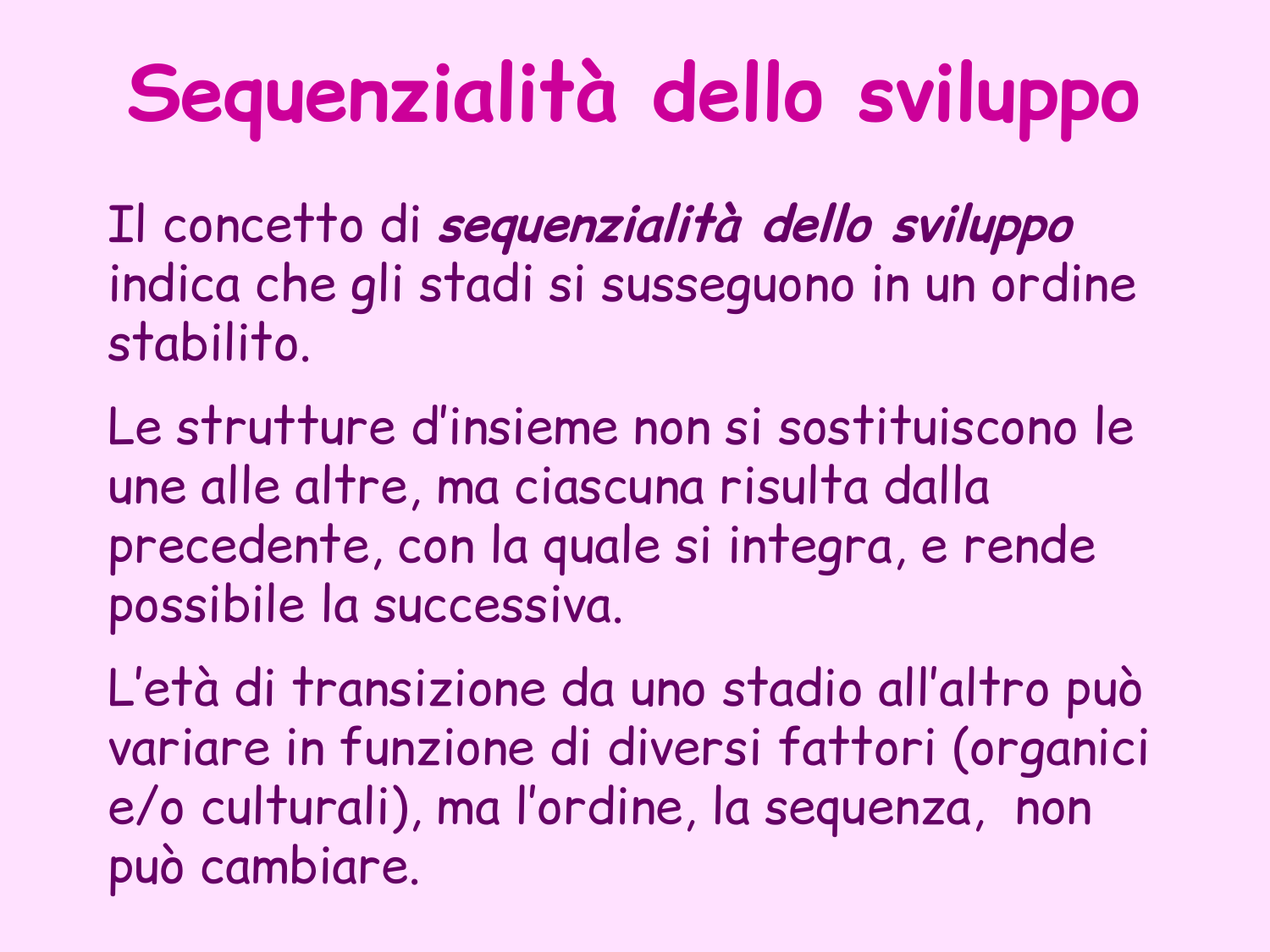

# Sequenzialità dello sviluppo
Il concetto di sequenzialità dello sviluppo indica che gli stadi si susseguono in un ordine stabilito.
Le strutture d’insieme non si sostituiscono le une alle altre, ma ciascuna risulta dalla precedente, con la quale si integra, e rende possibile la successiva.
L’età di transizione da uno stadio all’altro può variare in funzione di diversi fattori (organici e/o culturali), ma l’ordine, la sequenza,  non può cambiare.